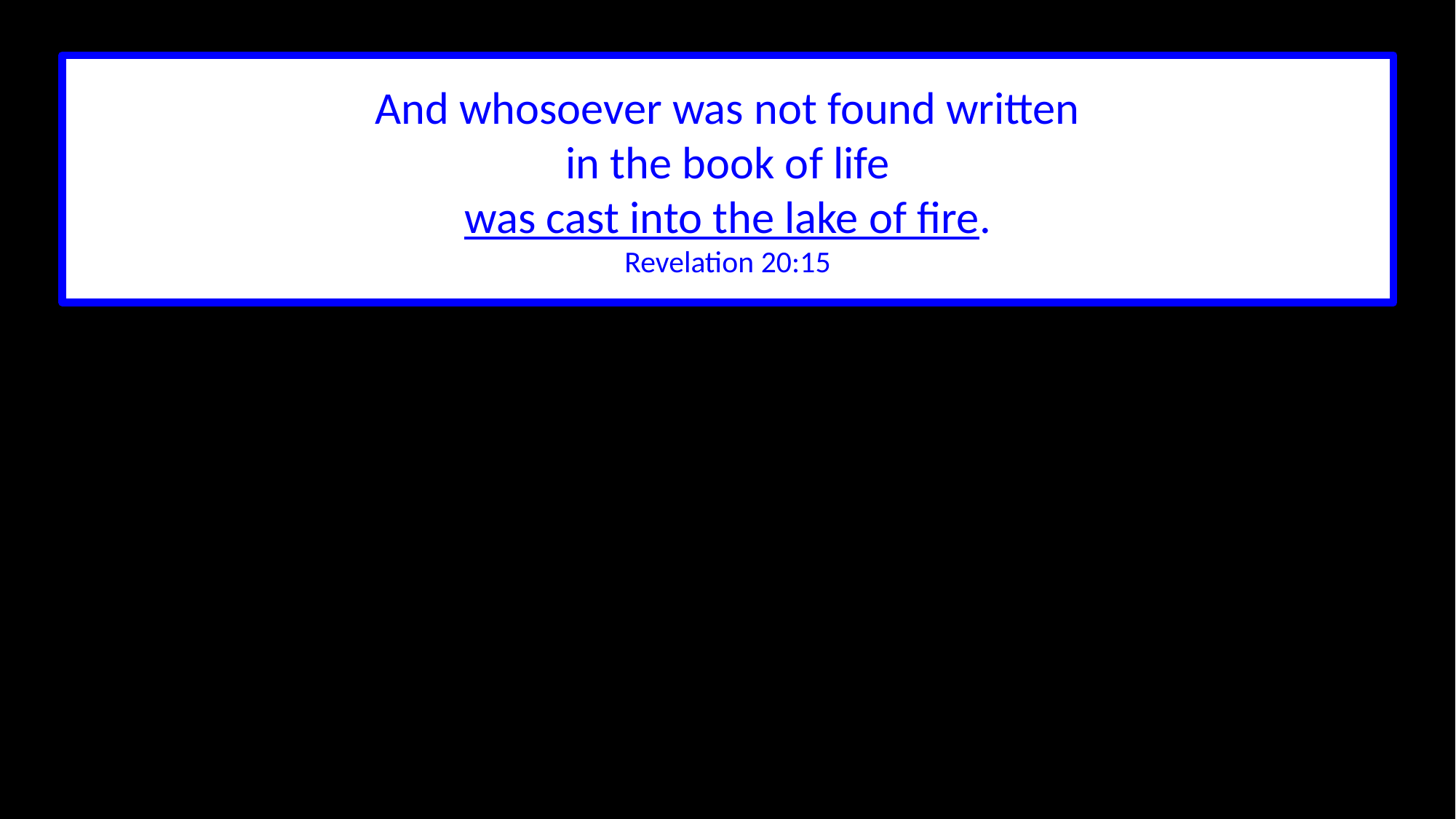

And whosoever was not found written
in the book of life
was cast into the lake of fire.
Revelation 20:15